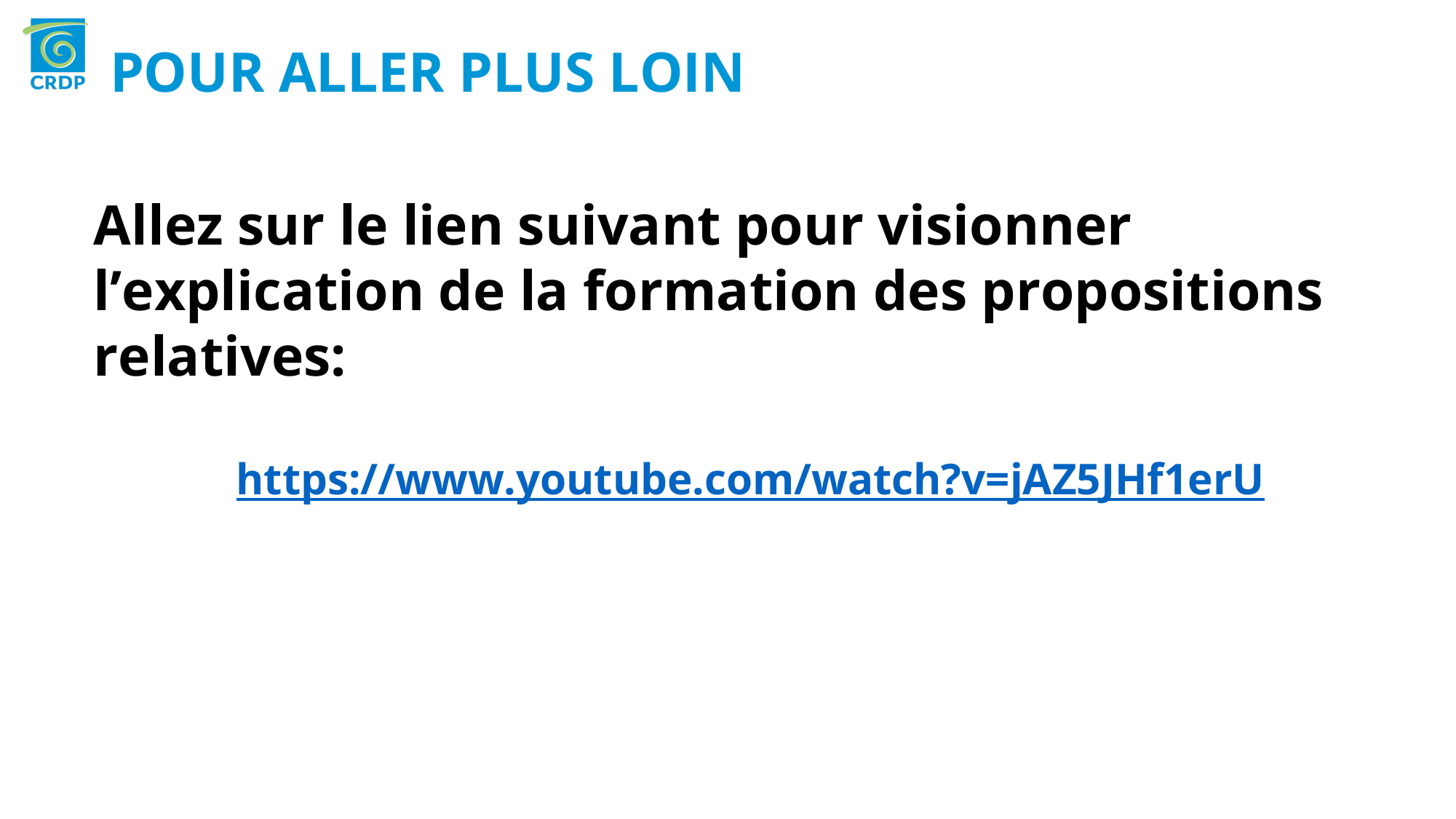

POUR ALLER PLUS LOIN
Allez sur le lien suivant pour visionner l’explication de la formation des propositions relatives:

https://www.youtube.com/watch?v=jAZ5JHf1erU